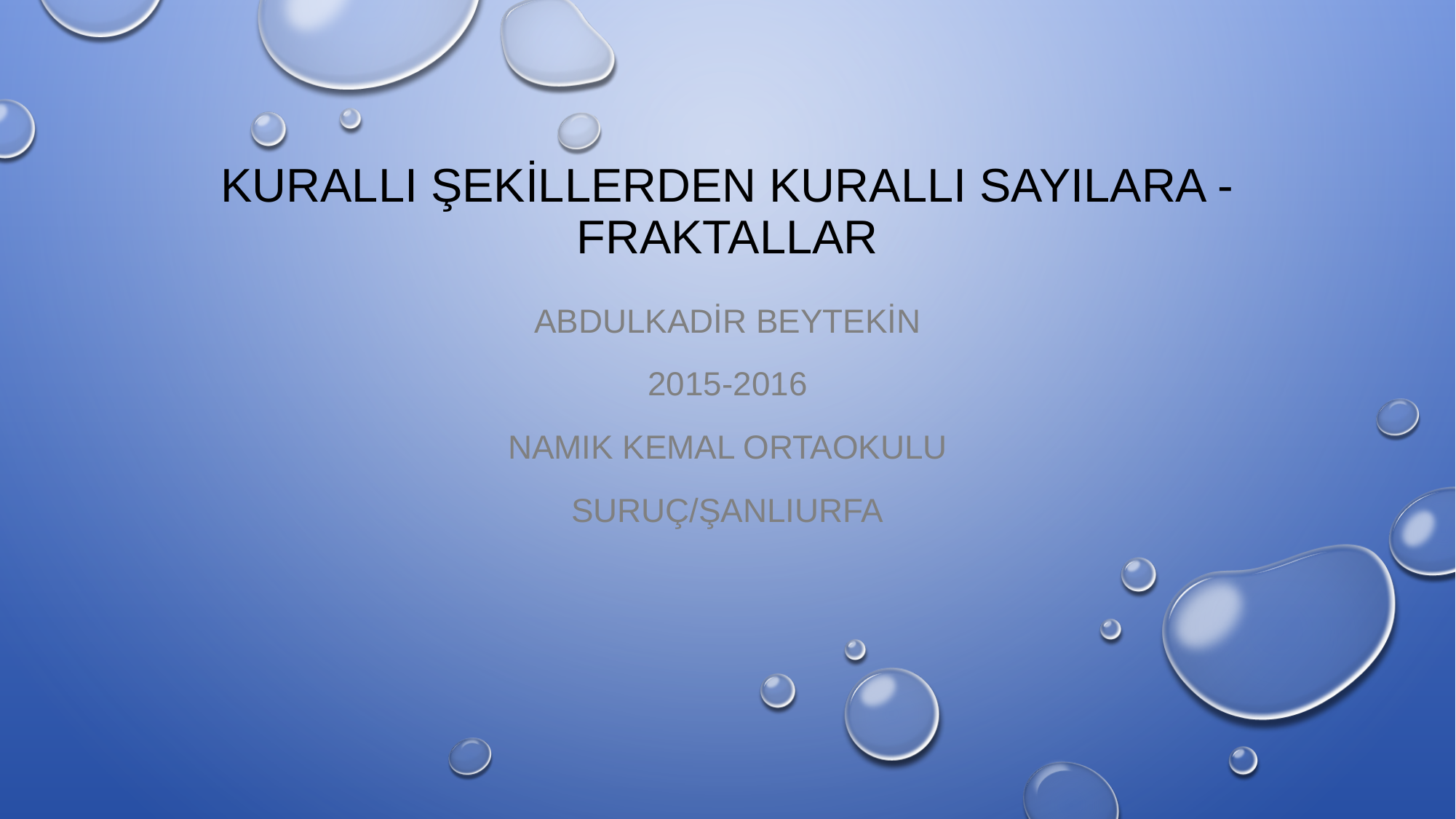

# KURALLI ŞEKİLLERDEN KURALLI SAYILARA - FRAKTALLAR
Abdulkadir Beytekin
2015-2016
Namık kemal ortaokulu
Suruç/şanlıurfa